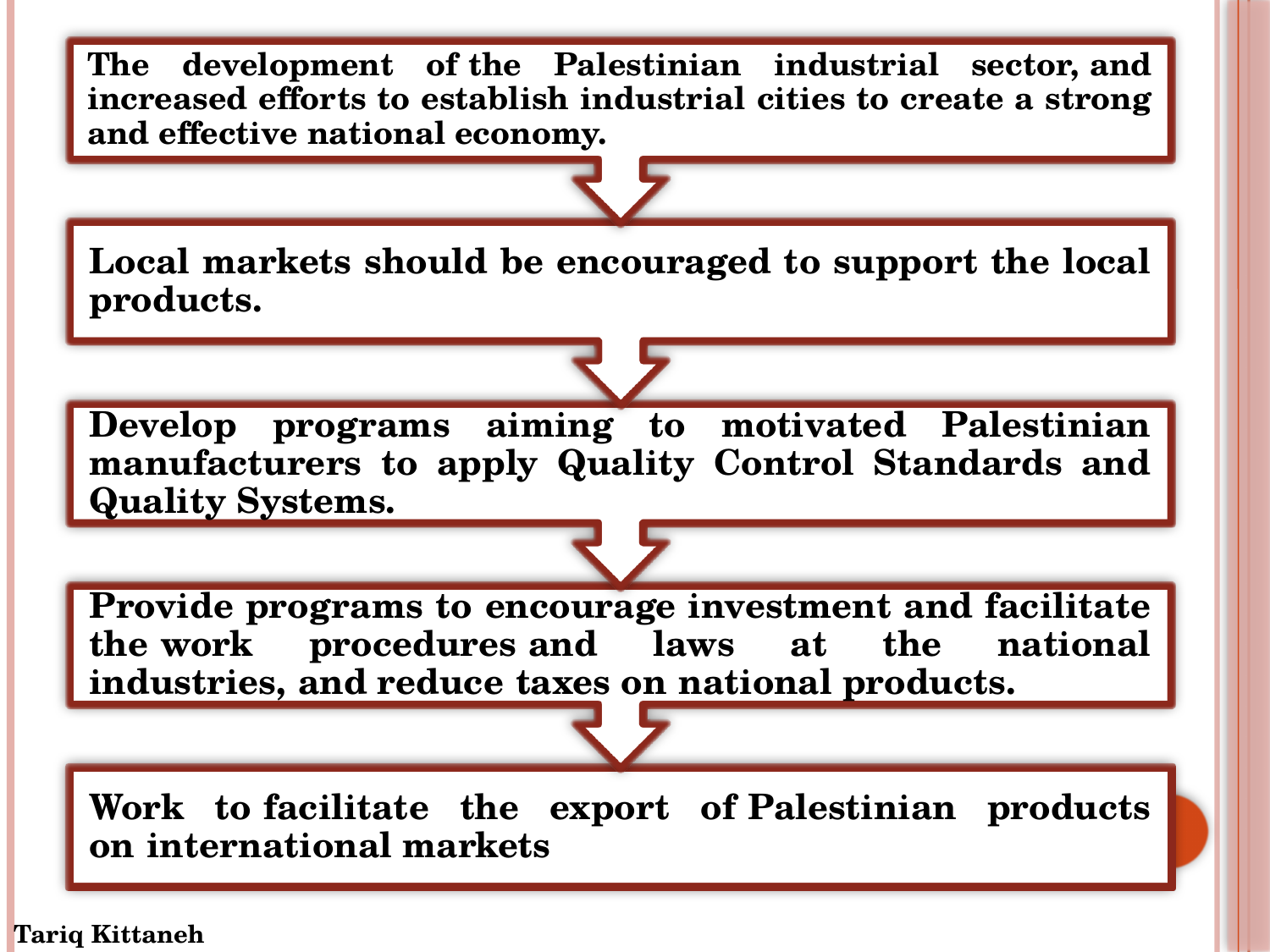

Work to facilitate the export of Palestinian products on international markets
Provide programs to encourage investment and facilitate the work procedures and laws at the national industries, and reduce taxes on national products.
Develop programs aiming to motivated Palestinian manufacturers to apply Quality Control Standards and Quality Systems.
Local markets should be encouraged to support the local products.
The development of the Palestinian industrial sector, and increased efforts to establish industrial cities to create a strong and effective national economy.
Tariq Kittaneh